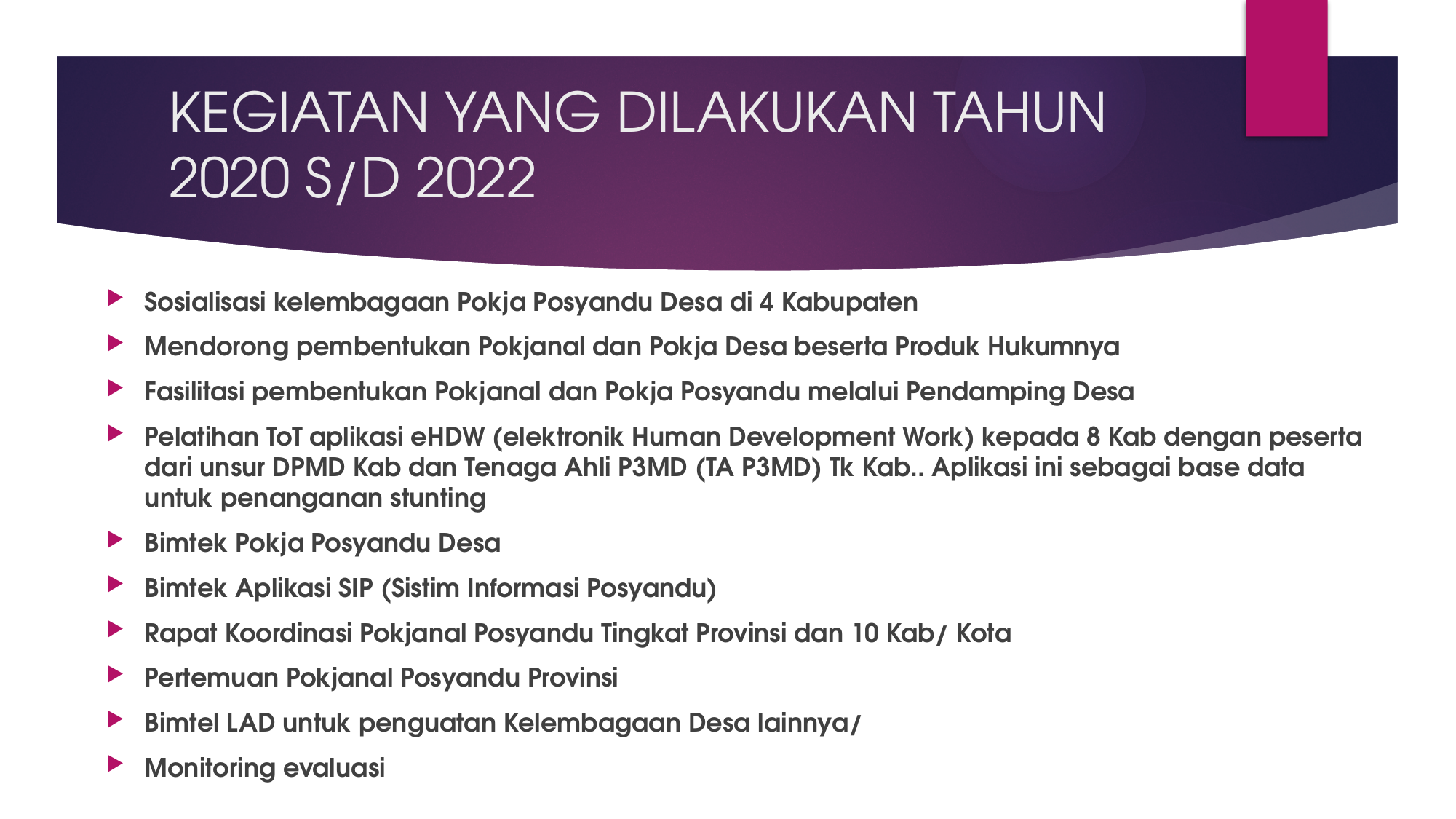

# KEGIATAN YANG DILAKUKAN TAHUN 2020 S/D 2022
Sosialisasi kelembagaan Pokja Posyandu Desa di 4 Kabupaten
Mendorong pembentukan Pokjanal dan Pokja Desa beserta Produk Hukumnya
Fasilitasi pembentukan Pokjanal dan Pokja Posyandu melalui Pendamping Desa
Pelatihan ToT aplikasi eHDW (elektronik Human Development Work) kepada 8 Kab dengan peserta dari unsur DPMD Kab dan Tenaga Ahli P3MD (TA P3MD) Tk Kab.. Aplikasi ini sebagai base data untuk penanganan stunting
Bimtek Pokja Posyandu Desa
Bimtek Aplikasi SIP (Sistim Informasi Posyandu)
Rapat Koordinasi Pokjanal Posyandu Tingkat Provinsi dan 10 Kab/ Kota
Pertemuan Pokjanal Posyandu Provinsi
Bimtel LAD untuk penguatan Kelembagaan Desa lainnya/
Monitoring evaluasi